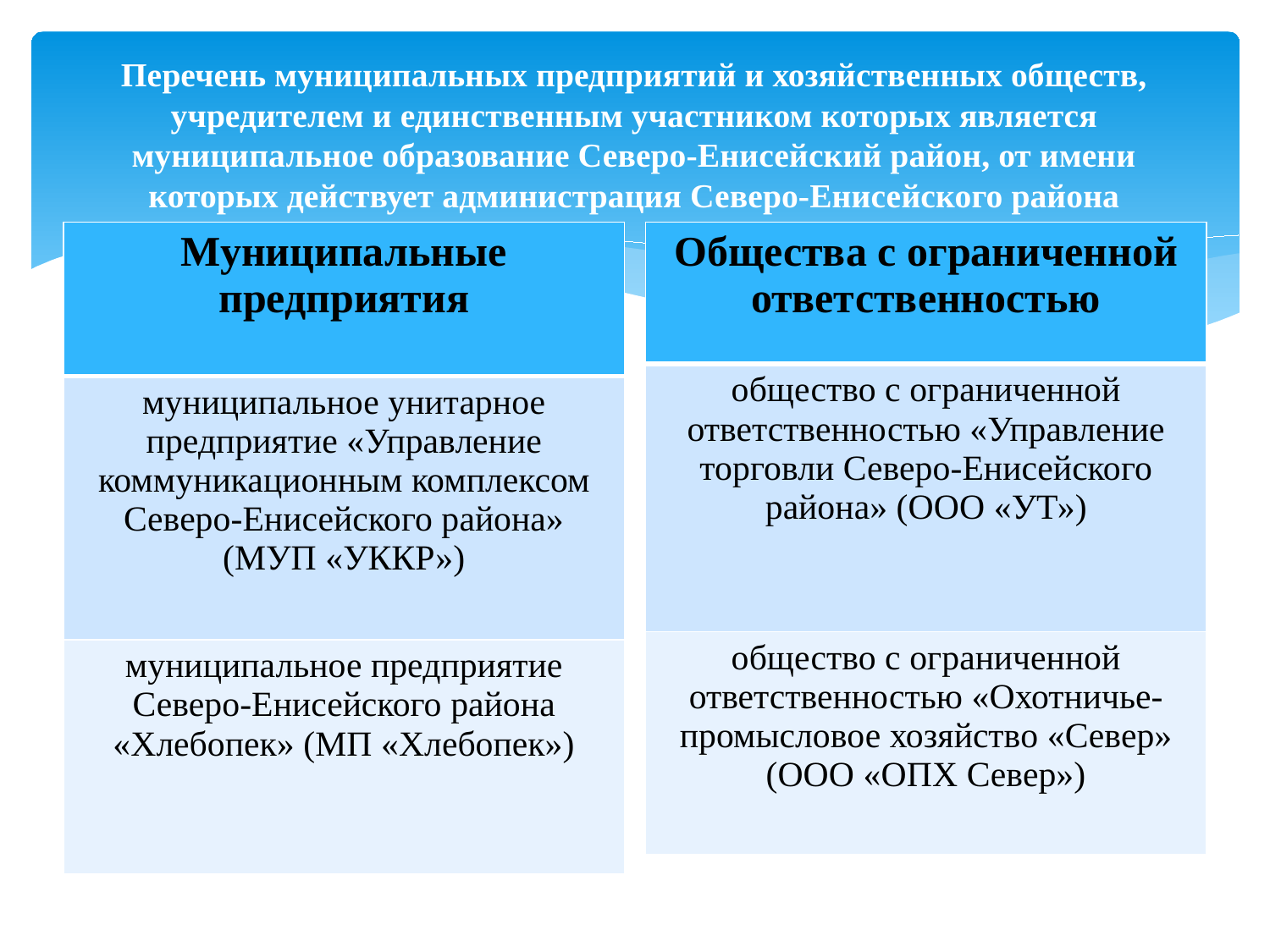

# Перечень муниципальных предприятий и хозяйственных обществ, учредителем и единственным участником которых является муниципальное образование Северо-Енисейский район, от имени которых действует администрация Северо-Енисейского района
| Муниципальные предприятия |
| --- |
| муниципальное унитарное предприятие «Управление коммуникационным комплексом Северо-Енисейского района» (МУП «УККР») |
| муниципальное предприятие Северо-Енисейского района «Хлебопек» (МП «Хлебопек») |
| Общества с ограниченной ответственностью |
| --- |
| общество с ограниченной ответственностью «Управление торговли Северо-Енисейского района» (ООО «УТ») |
| общество с ограниченной ответственностью «Охотничье-промысловое хозяйство «Север» (ООО «ОПХ Север») |